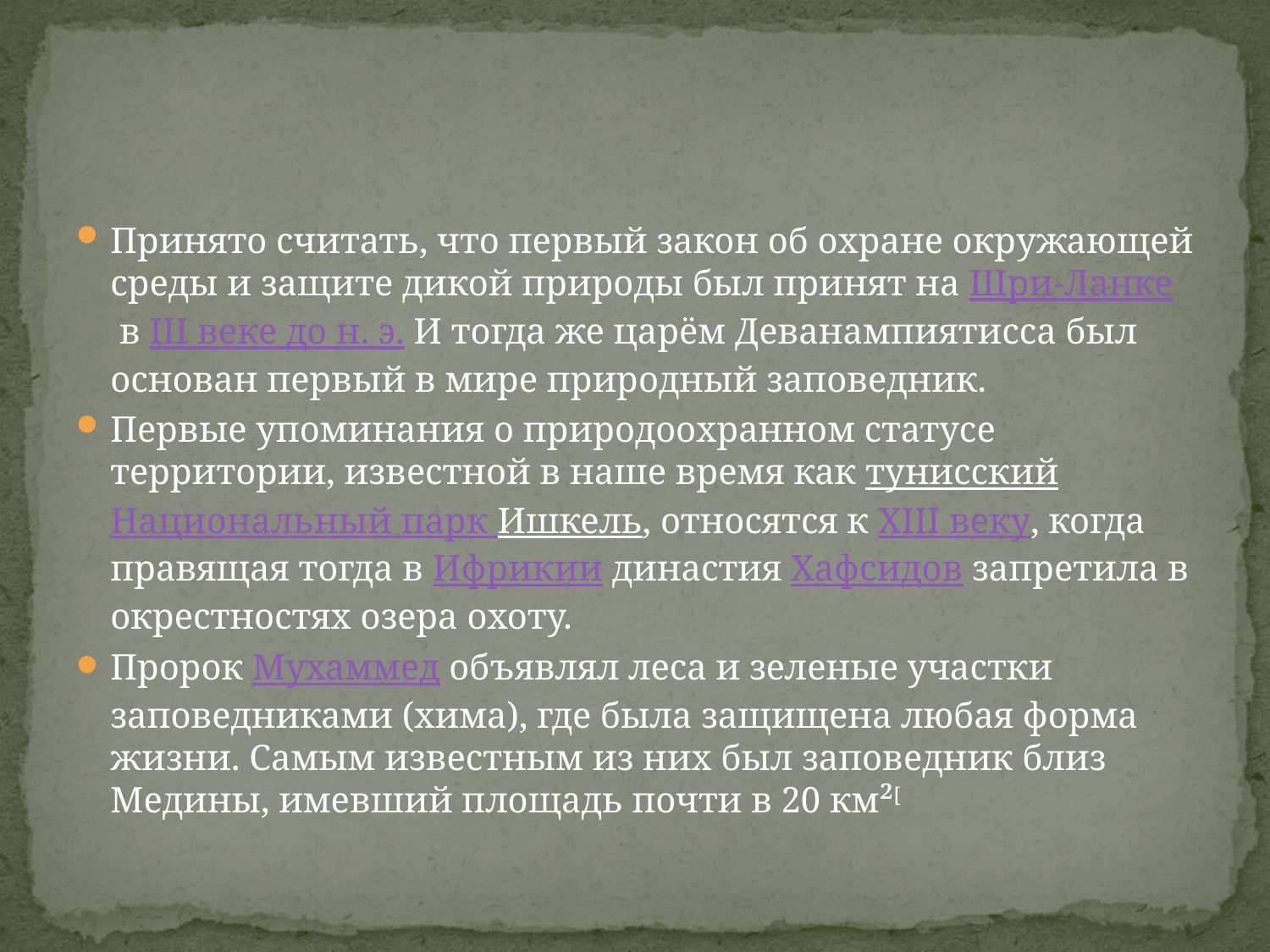

#
Принято считать, что первый закон об охране окружающей среды и защите дикой природы был принят на Шри-Ланке в III веке до н. э. И тогда же царём Деванампиятисса был основан первый в мире природный заповедник.
Первые упоминания о природоохранном статусе территории, известной в наше время как тунисский Национальный парк Ишкель, относятся к XIII веку, когда правящая тогда в Ифрикии династия Хафсидов запретила в окрестностях озера охоту.
Пророк Мухаммед объявлял леса и зеленые участки заповедниками (хима), где была защищена любая форма жизни. Самым известным из них был заповедник близ Медины, имевший площадь почти в 20 км²[